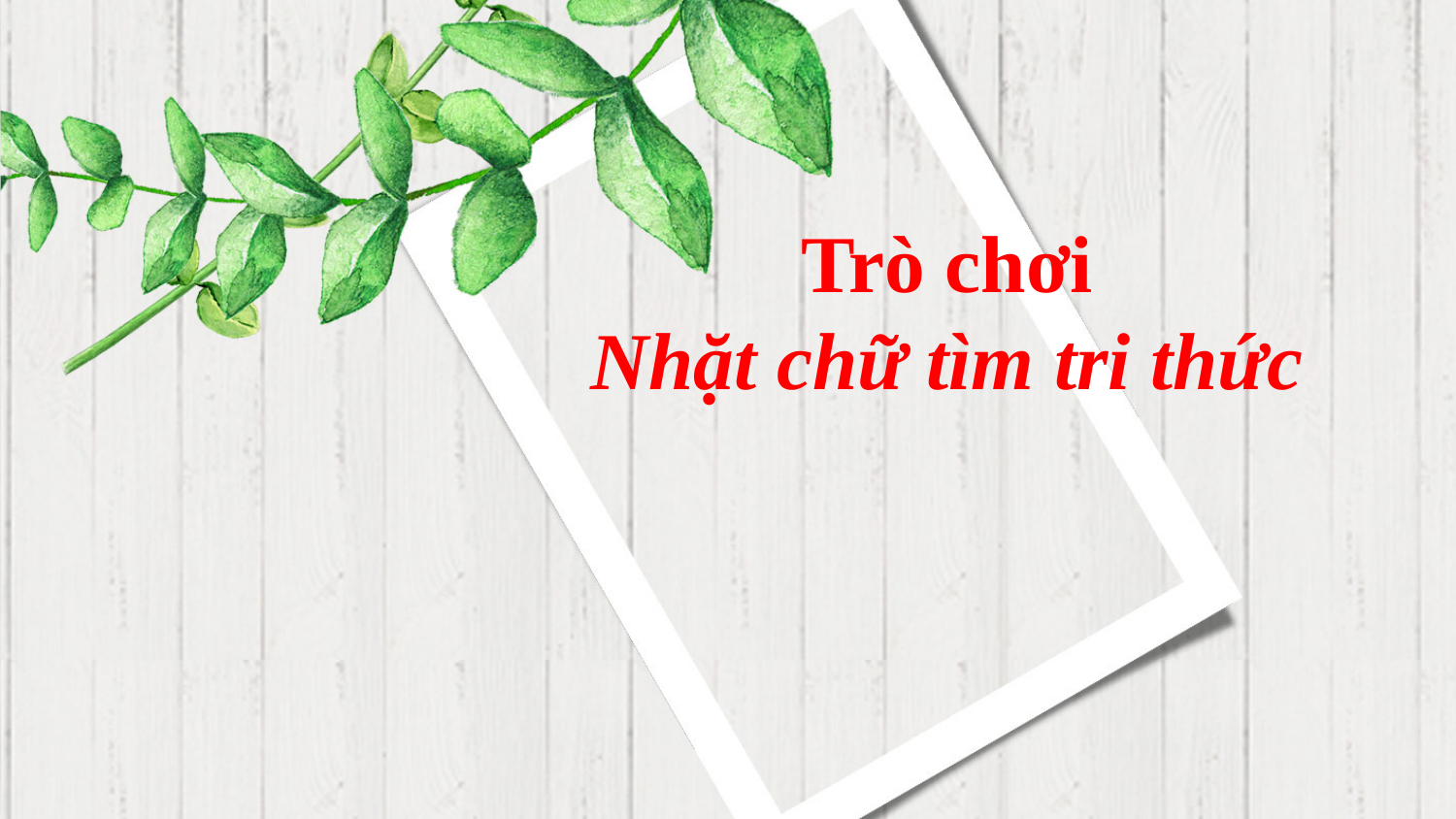

Trò chơi
Nhặt chữ tìm tri thức